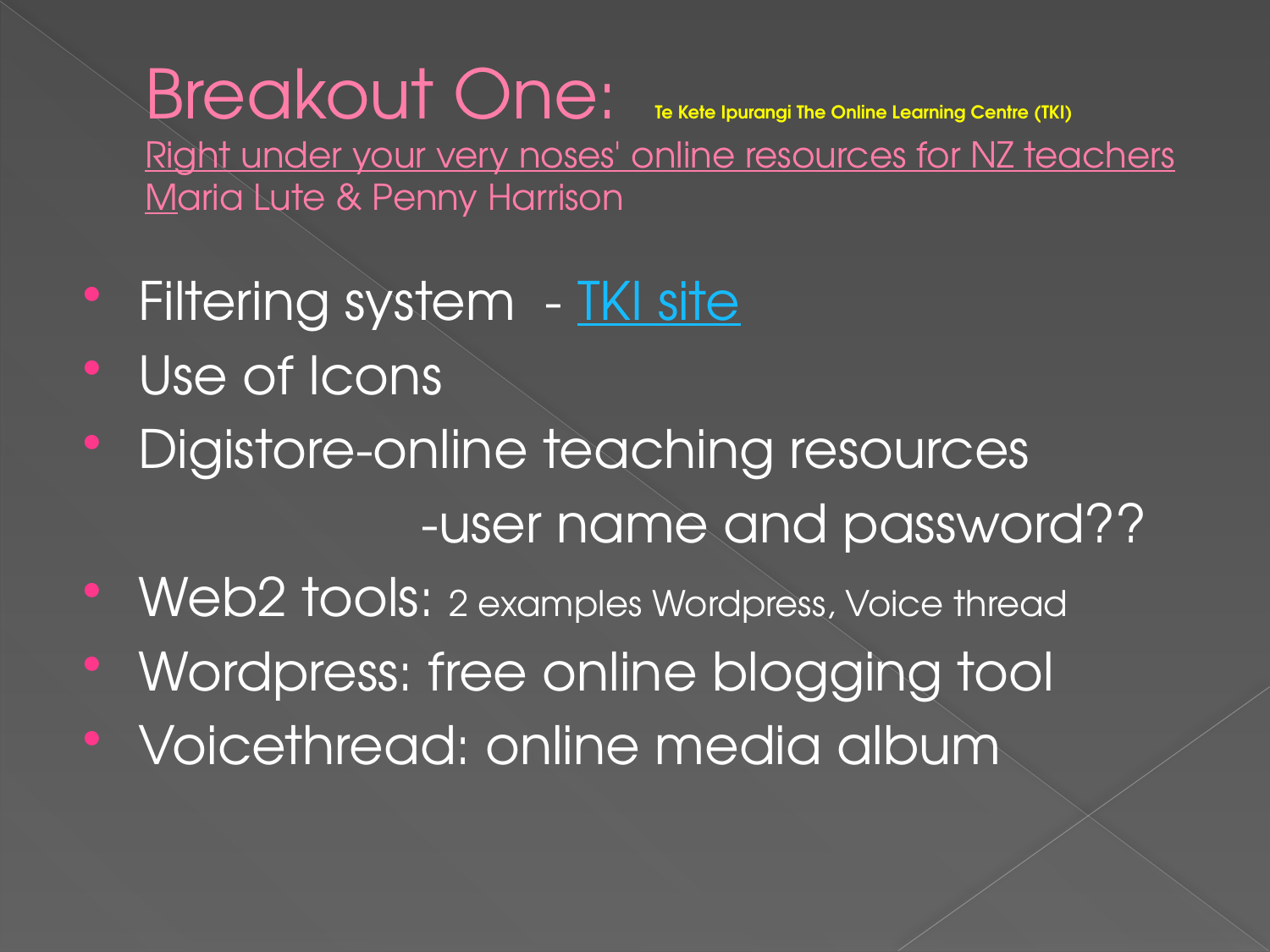

# Breakout One:  Te Kete Ipurangi The Online Learning Centre (TKI) Right under your very noses' online resources for NZ teachers Maria Lute & Penny Harrison
Filtering system  - TKI site
Use of Icons
Digistore-online teaching resources
			  -user name and password??
Web2 tools: 2 examples Wordpress, Voice thread
Wordpress: free online blogging tool
Voicethread: online media album